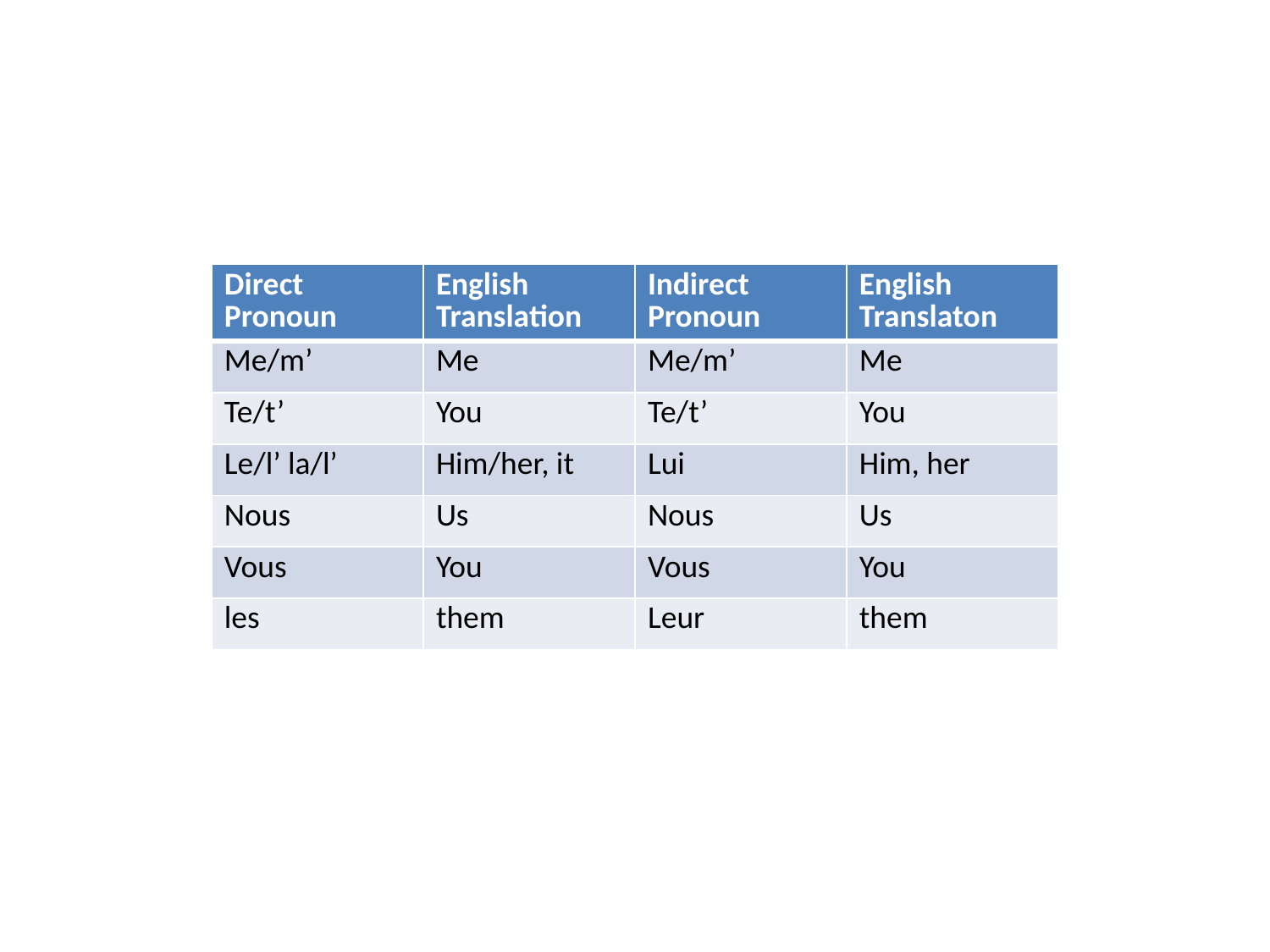

| Direct Pronoun | English Translation | Indirect Pronoun | English Translaton |
| --- | --- | --- | --- |
| Me/m’ | Me | Me/m’ | Me |
| Te/t’ | You | Te/t’ | You |
| Le/l’ la/l’ | Him/her, it | Lui | Him, her |
| Nous | Us | Nous | Us |
| Vous | You | Vous | You |
| les | them | Leur | them |